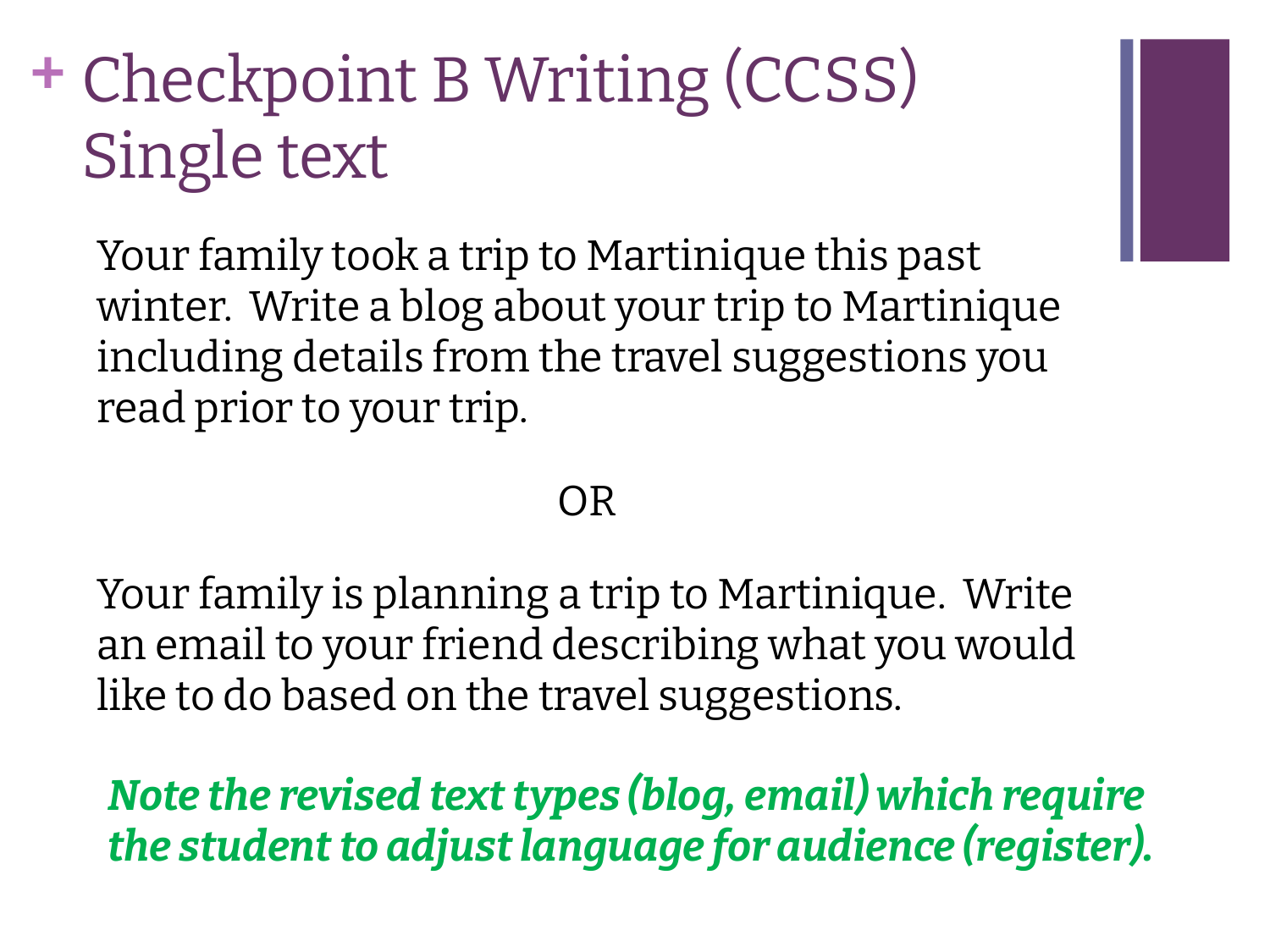

# Checkpoint B Writing (CCSS) Single text
Your family took a trip to Martinique this past winter.  Write a blog about your trip to Martinique including details from the travel suggestions you read prior to your trip.

OR

Your family is planning a trip to Martinique.  Write an email to your friend describing what you would like to do based on the travel suggestions.
Note the revised text types (blog, email) which require the student to adjust language for audience (register).